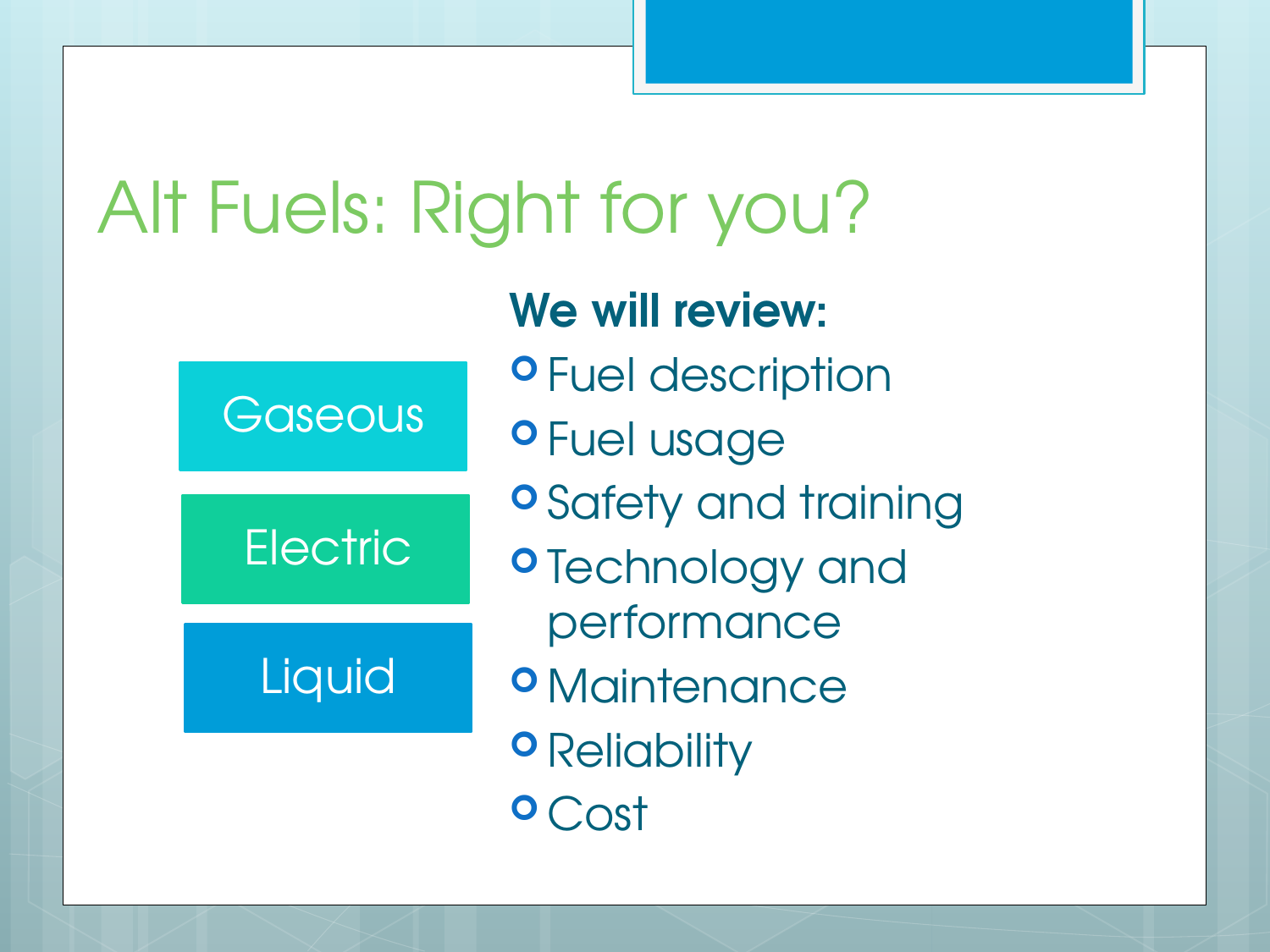

# Alt Fuels: Right for you?
We will review:
Fuel description
Fuel usage
Safety and training
Technology and performance
Maintenance
Reliability
Cost

Gaseous

Electric

Liquid